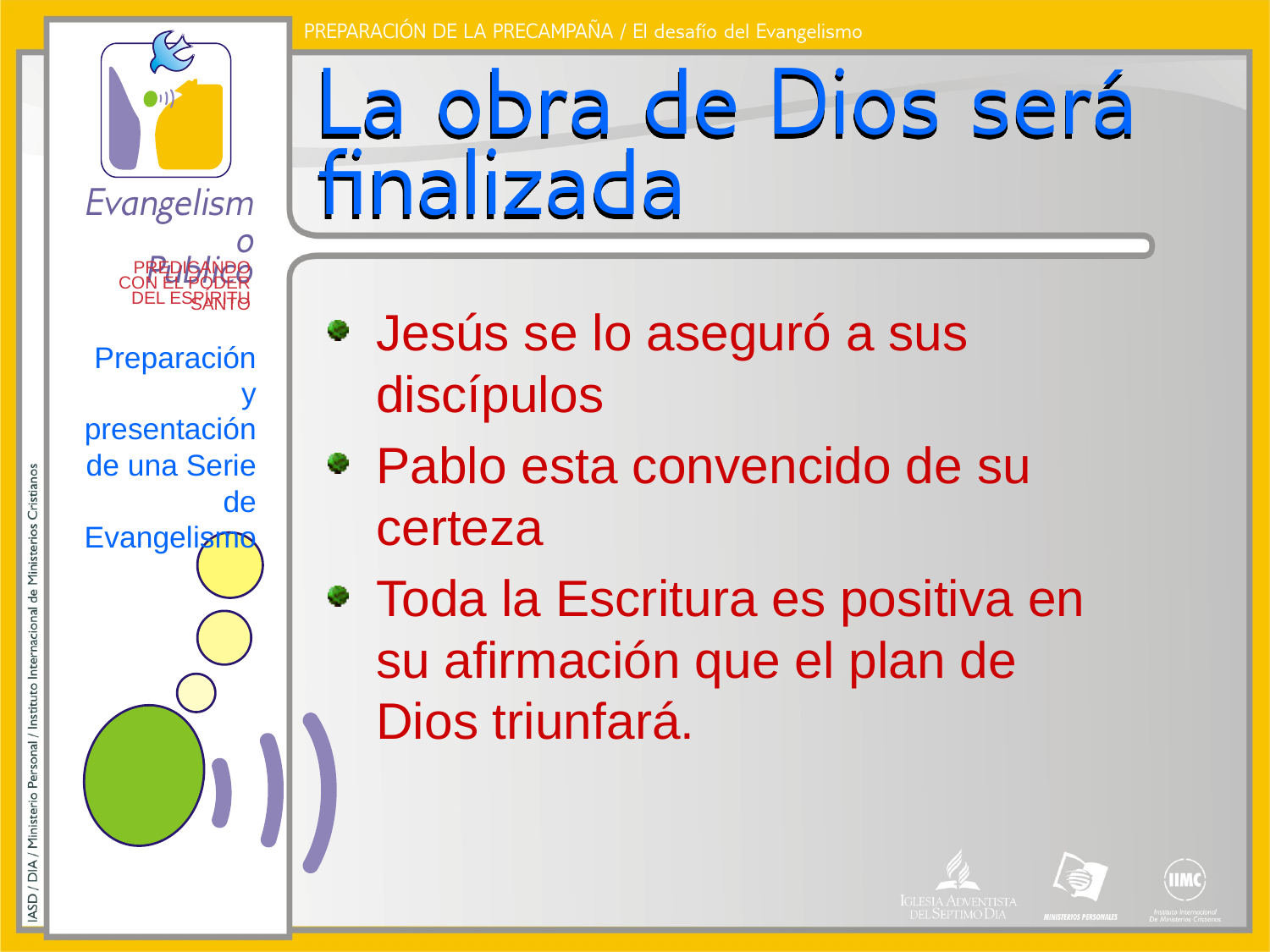

PREPARACIÓN DE LA PRECAMPAÑA / El desafío del Evangelismo
# La obra de Dios será finalizada
Jesús se lo aseguró a sus discípulos
Pablo esta convencido de su certeza
Toda la Escritura es positiva en su afirmación que el plan de Dios triunfará.